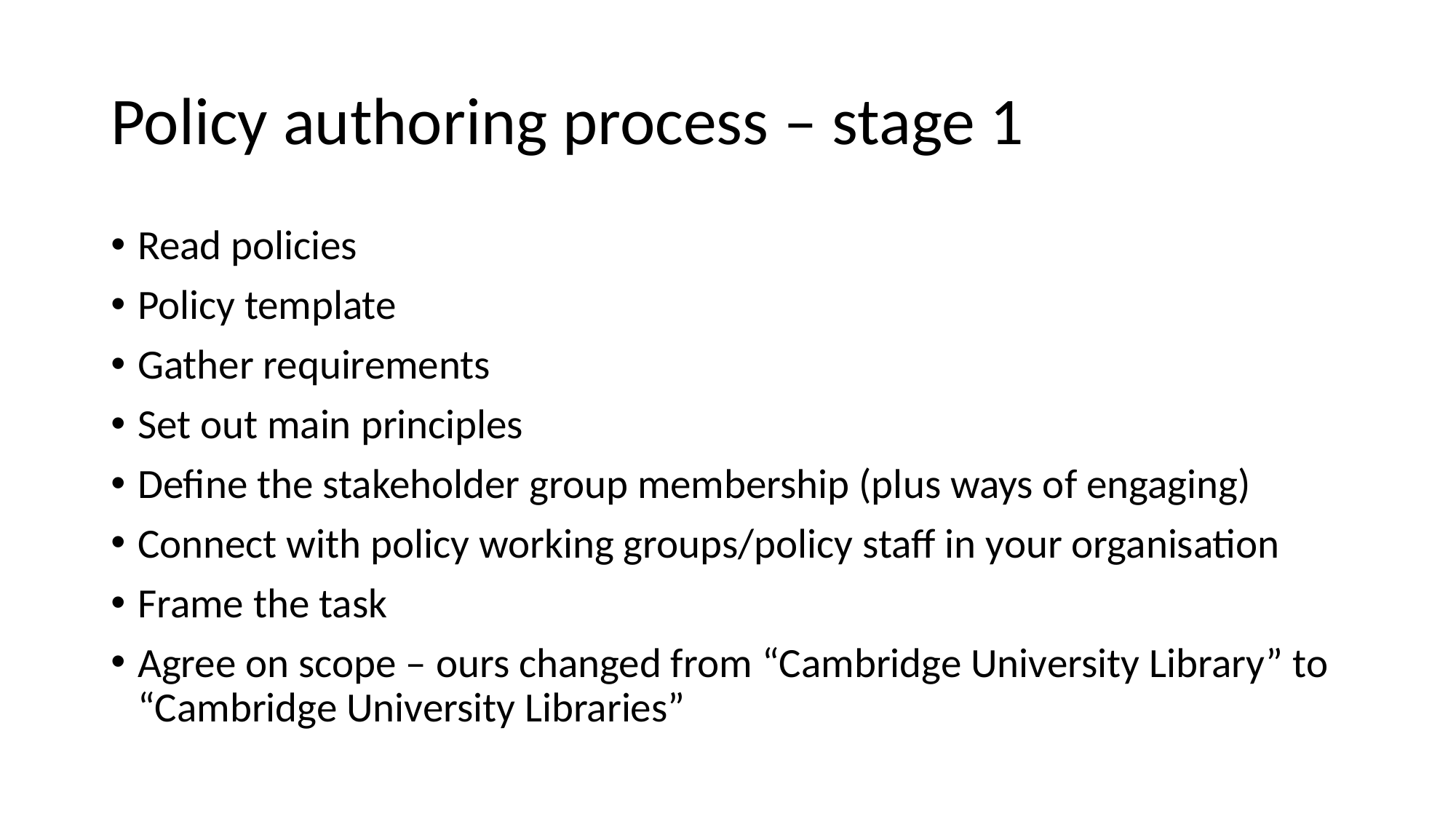

# Policy authoring process – stage 1
Read policies
Policy template
Gather requirements
Set out main principles
Define the stakeholder group membership (plus ways of engaging)
Connect with policy working groups/policy staff in your organisation
Frame the task
Agree on scope – ours changed from “Cambridge University Library” to “Cambridge University Libraries”